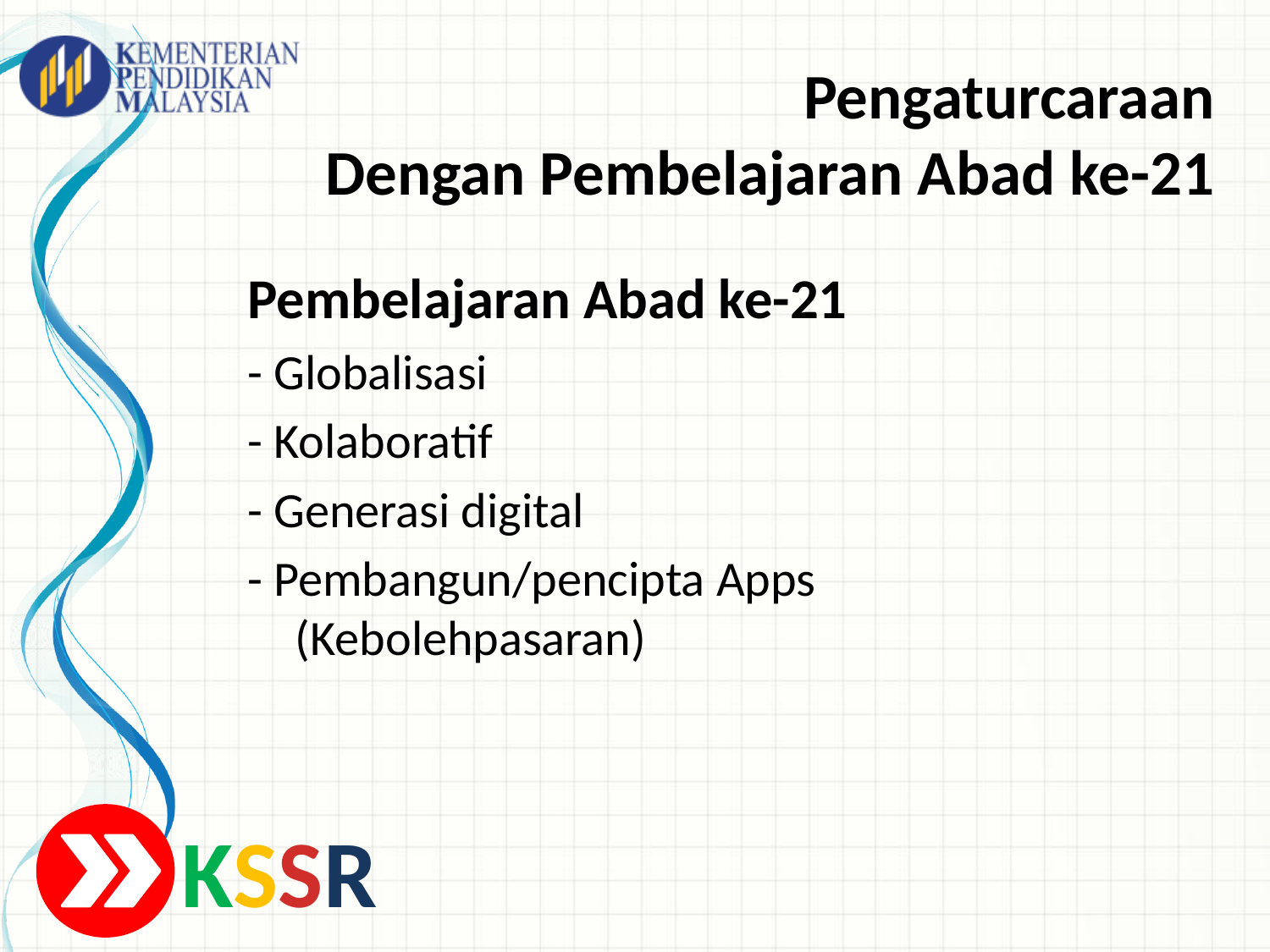

Pengaturcaraan
Dengan Pembelajaran Abad ke-21
Pembelajaran Abad ke-21
- Globalisasi
- Kolaboratif
- Generasi digital
- Pembangun/pencipta Apps (Kebolehpasaran)